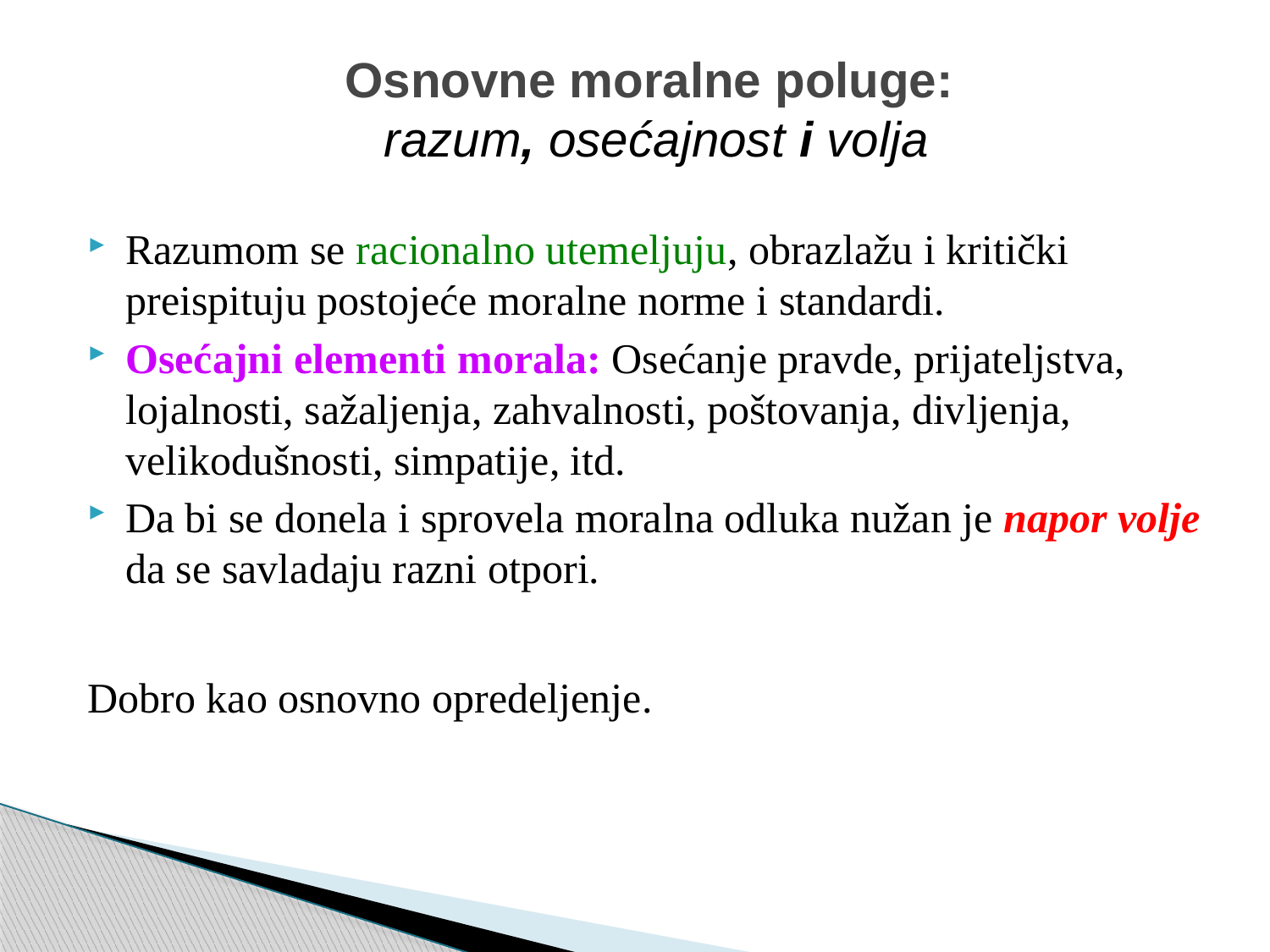

Osnovne moralne poluge:
razum, osećajnost i volja
Razumom se racionalno utemeljuju, obrazlažu i kritički preispituju postojeće moralne norme i standardi.
Osećajni elementi morala: Osećanje pravde, prijateljstva, lojalnosti, sažaljenja, zahvalnosti, poštovanja, divljenja, velikodušnosti, simpatije, itd.
Da bi se donela i sprovela moralna odluka nužan je napor volje da se savladaju razni otpori.

Dobro kao osnovno opredeljenje.